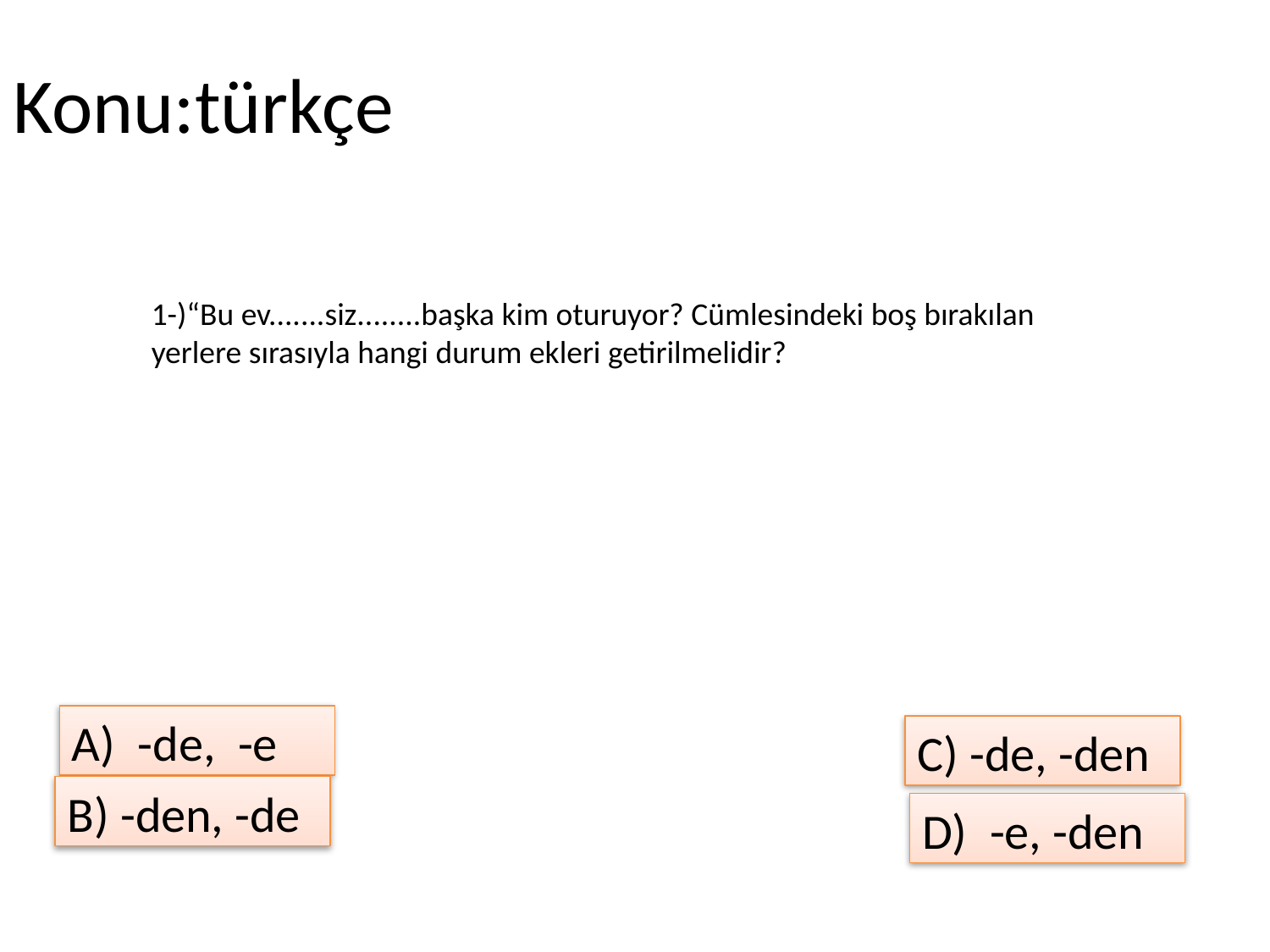

# Konu:türkçe
1-)“Bu ev.......siz........başka kim oturuyor? Cümlesindeki boş bırakılan yerlere sırasıyla hangi durum ekleri getirilmelidir?
A)  -de,  -e
C) -de, -den
B) -den, -de
D)  -e, -den